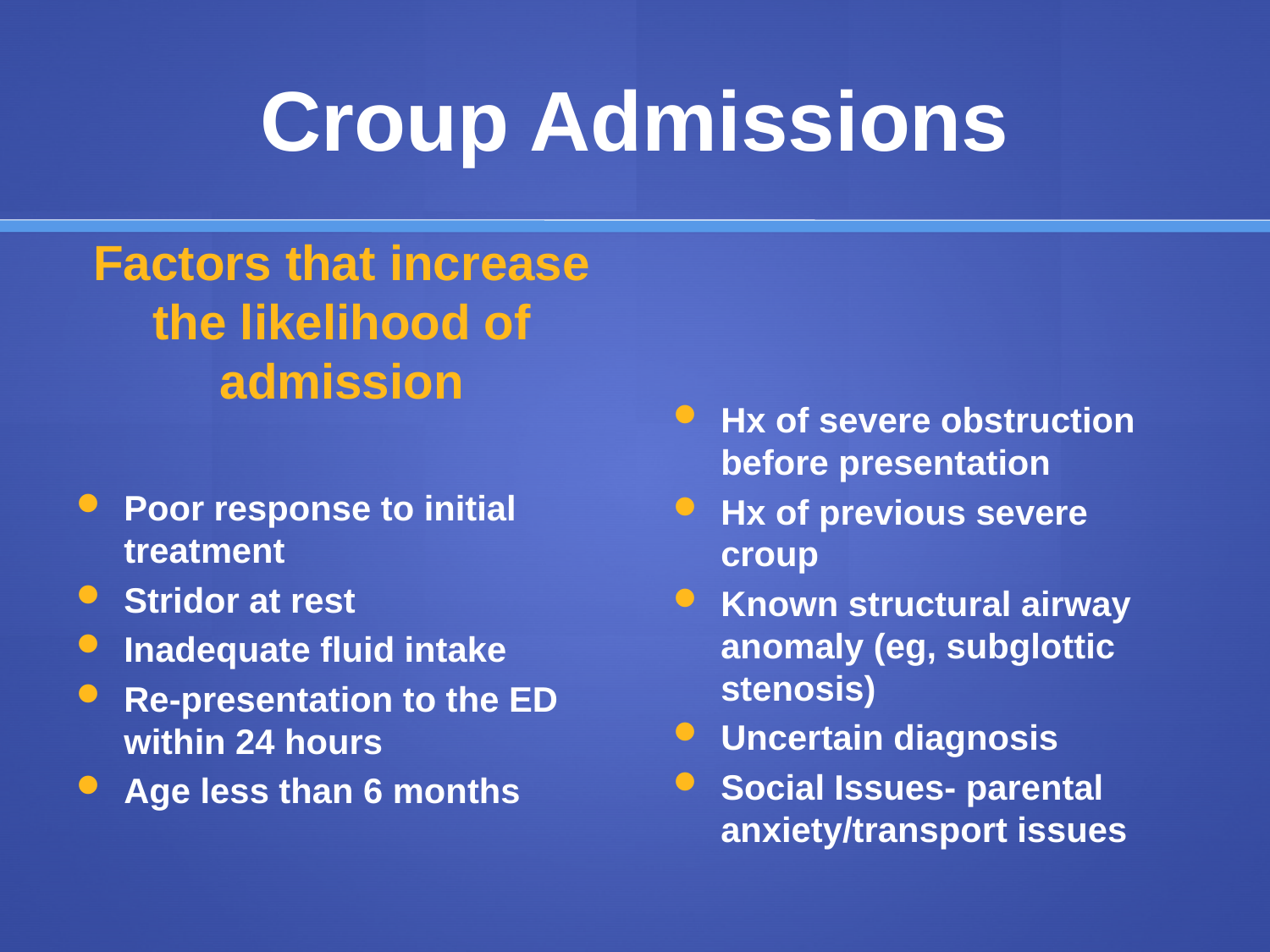

# Croup Admissions
Factors that increase the likelihood of admission

Poor response to initial treatment
Stridor at rest
Inadequate fluid intake
Re-presentation to the ED within 24 hours
Age less than 6 months
Hx of severe obstruction before presentation
Hx of previous severe croup
Known structural airway anomaly (eg, subglottic stenosis)
Uncertain diagnosis
Social Issues- parental anxiety/transport issues